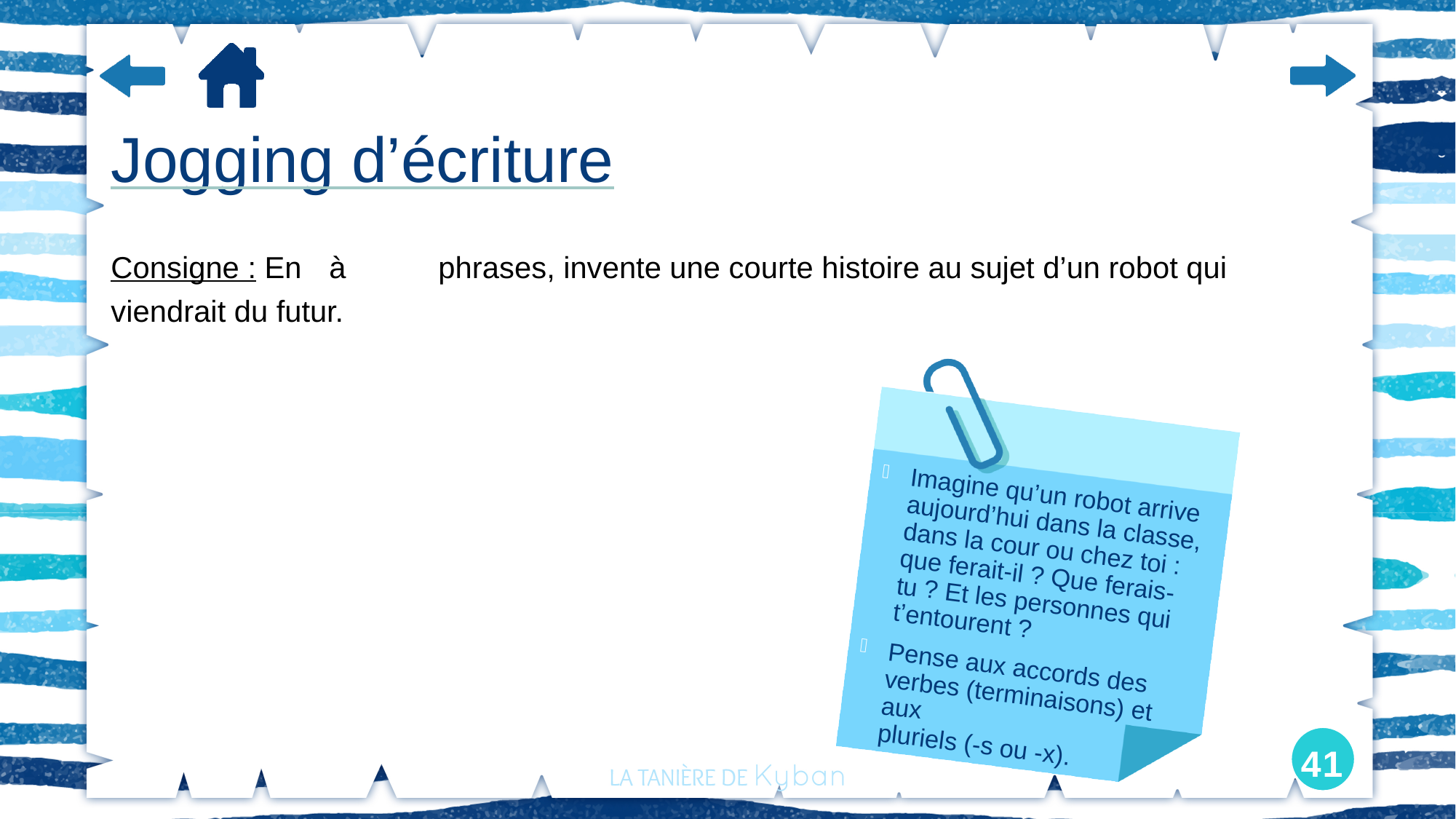

# Jogging d’écriture
Consigne : En	à	phrases, invente une courte histoire au sujet d’un robot qui viendrait du futur.
Imagine qu’un robot arrive aujourd’hui dans la classe, dans la cour ou chez toi : que ferait-il ? Que ferais-tu ? Et les personnes qui t’entourent ?
Pense aux accords des verbes (terminaisons) et aux
pluriels (-s ou -x).
41